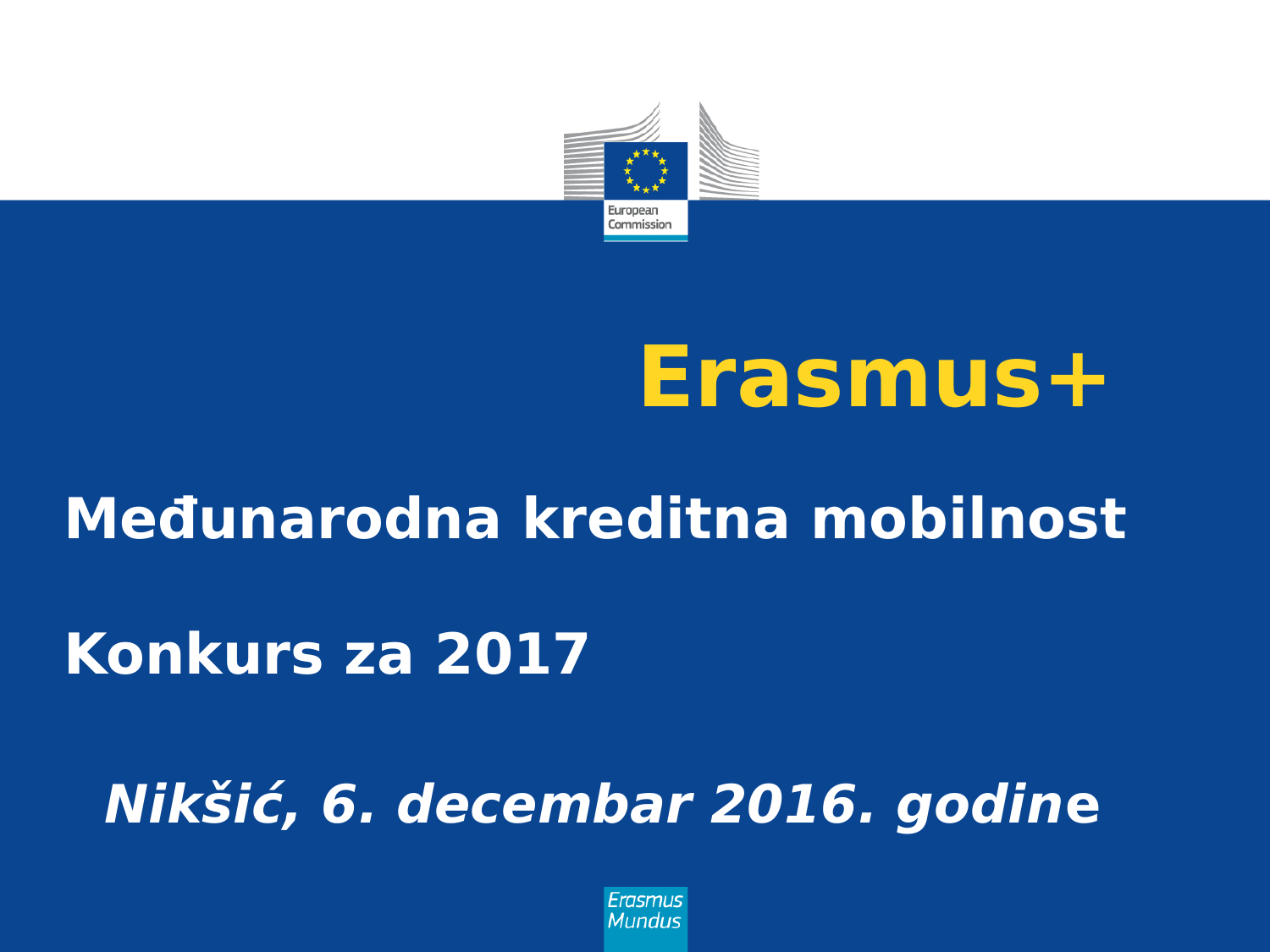

# Erasmus+
Međunarodna kreditna mobilnost
Konkurs za 2017

Nikšić, 6. decembar 2016. godine